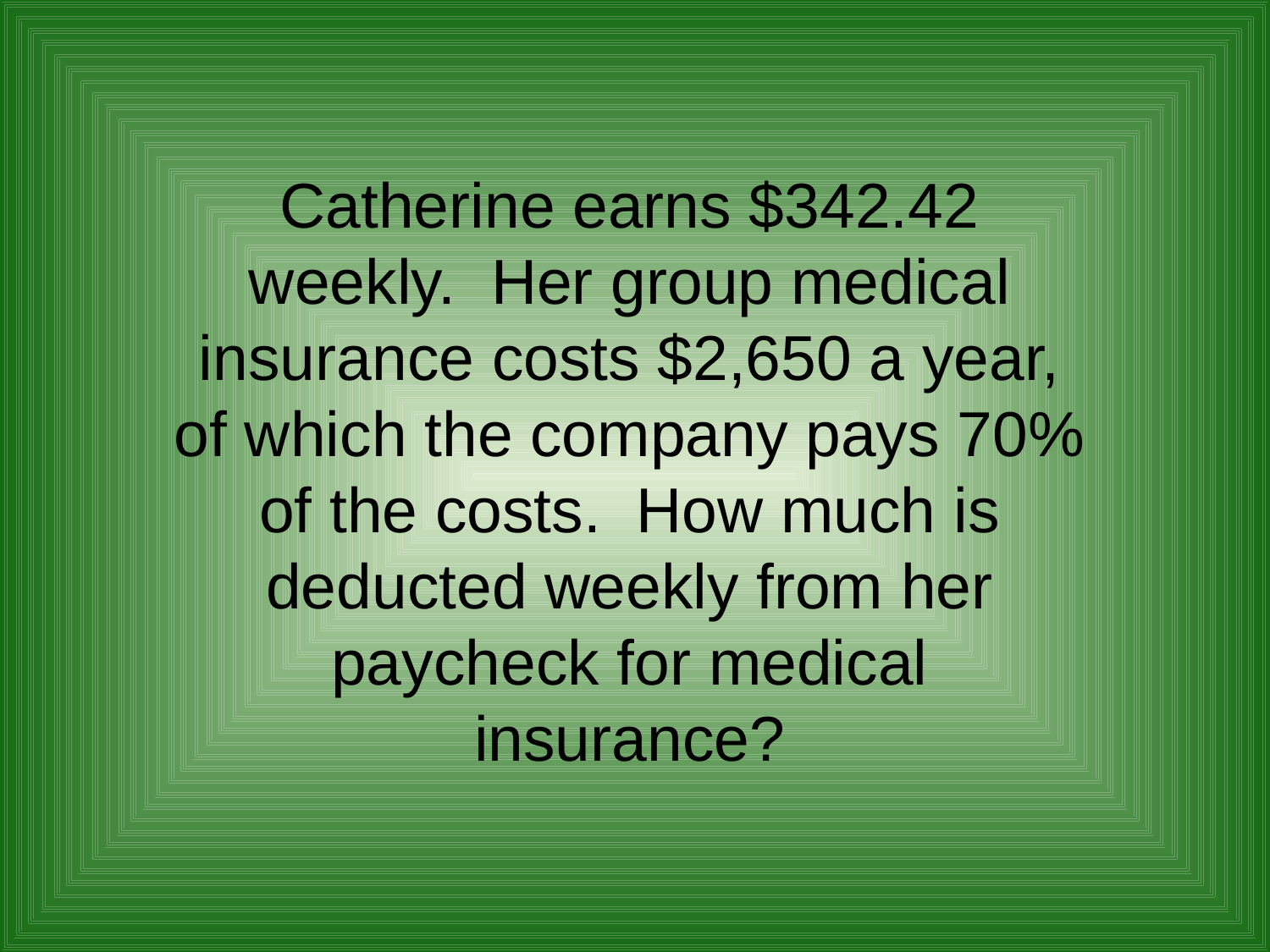

Catherine earns $342.42 weekly.  Her group medical insurance costs $2,650 a year, of which the company pays 70% of the costs.  How much is deducted weekly from her paycheck for medical insurance?